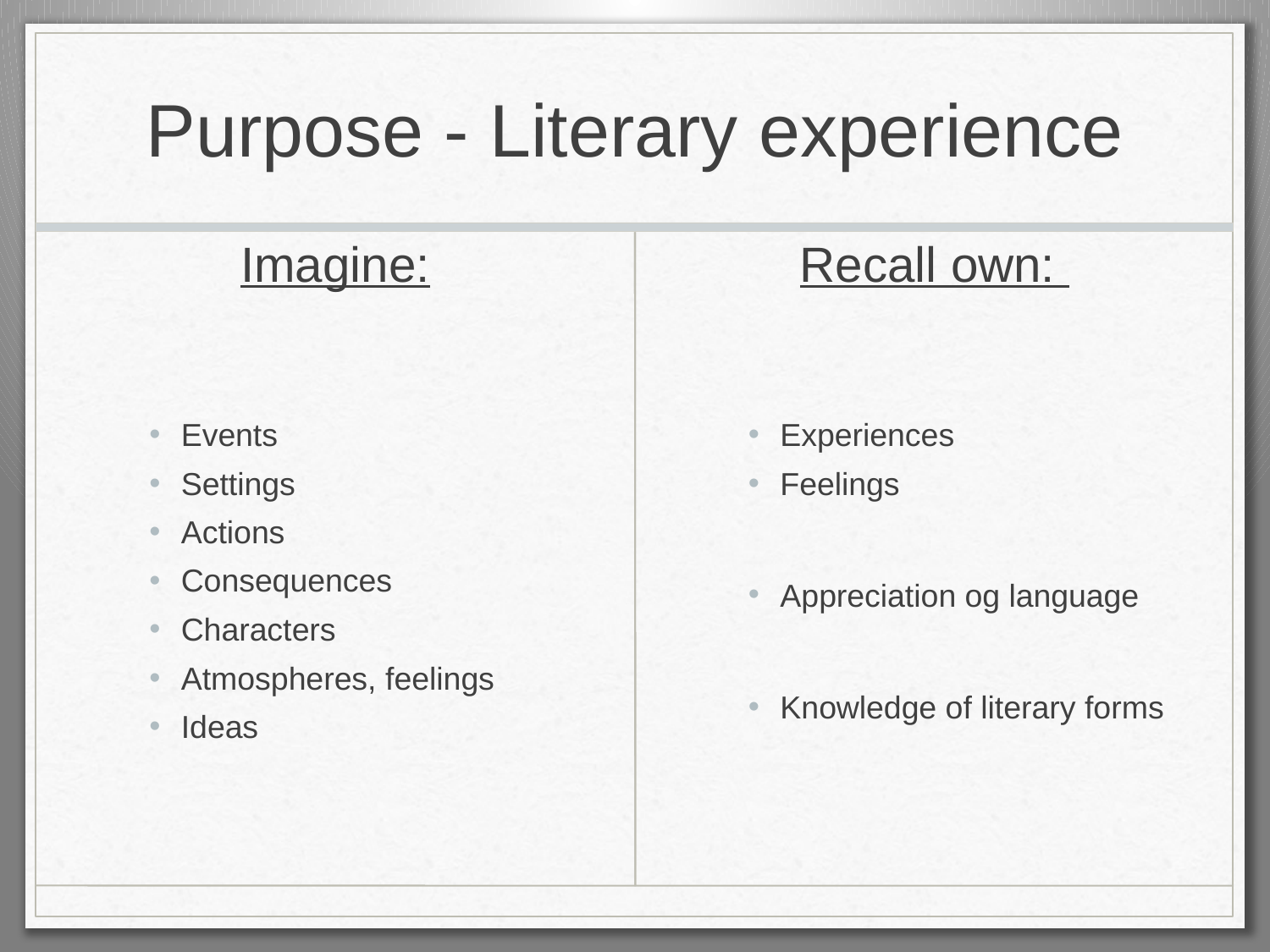

# Purpose - Literary experience
Imagine:

Recall own:

Events
Settings
Actions
Consequences
Characters
Atmospheres, feelings
Ideas

Experiences
Feelings

Appreciation og language

Knowledge of literary forms